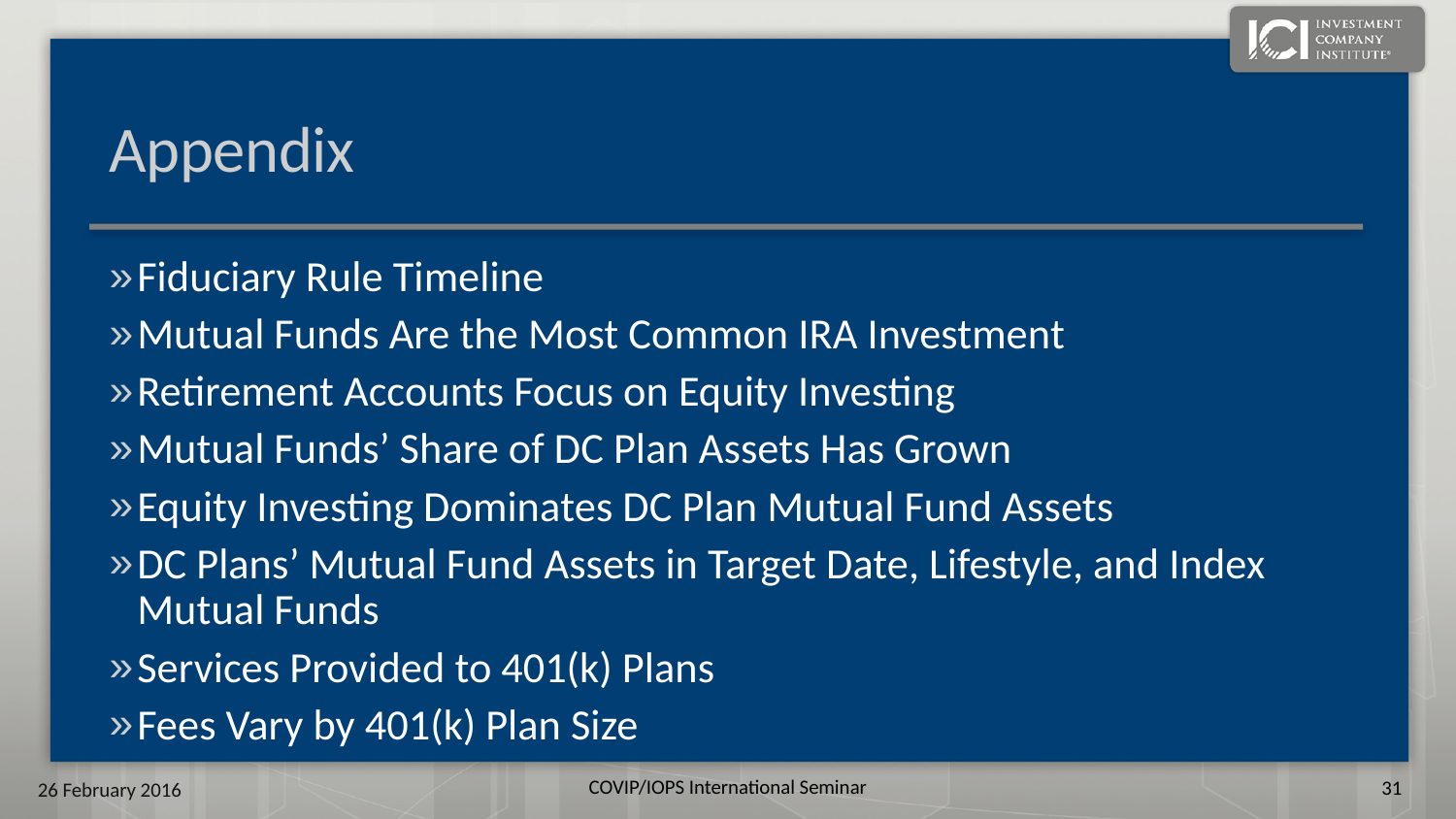

# Appendix
Fiduciary Rule Timeline
Mutual Funds Are the Most Common IRA Investment
Retirement Accounts Focus on Equity Investing
Mutual Funds’ Share of DC Plan Assets Has Grown
Equity Investing Dominates DC Plan Mutual Fund Assets
DC Plans’ Mutual Fund Assets in Target Date, Lifestyle, and Index Mutual Funds
Services Provided to 401(k) Plans
Fees Vary by 401(k) Plan Size

31
26 February 2016
COVIP/IOPS International Seminar